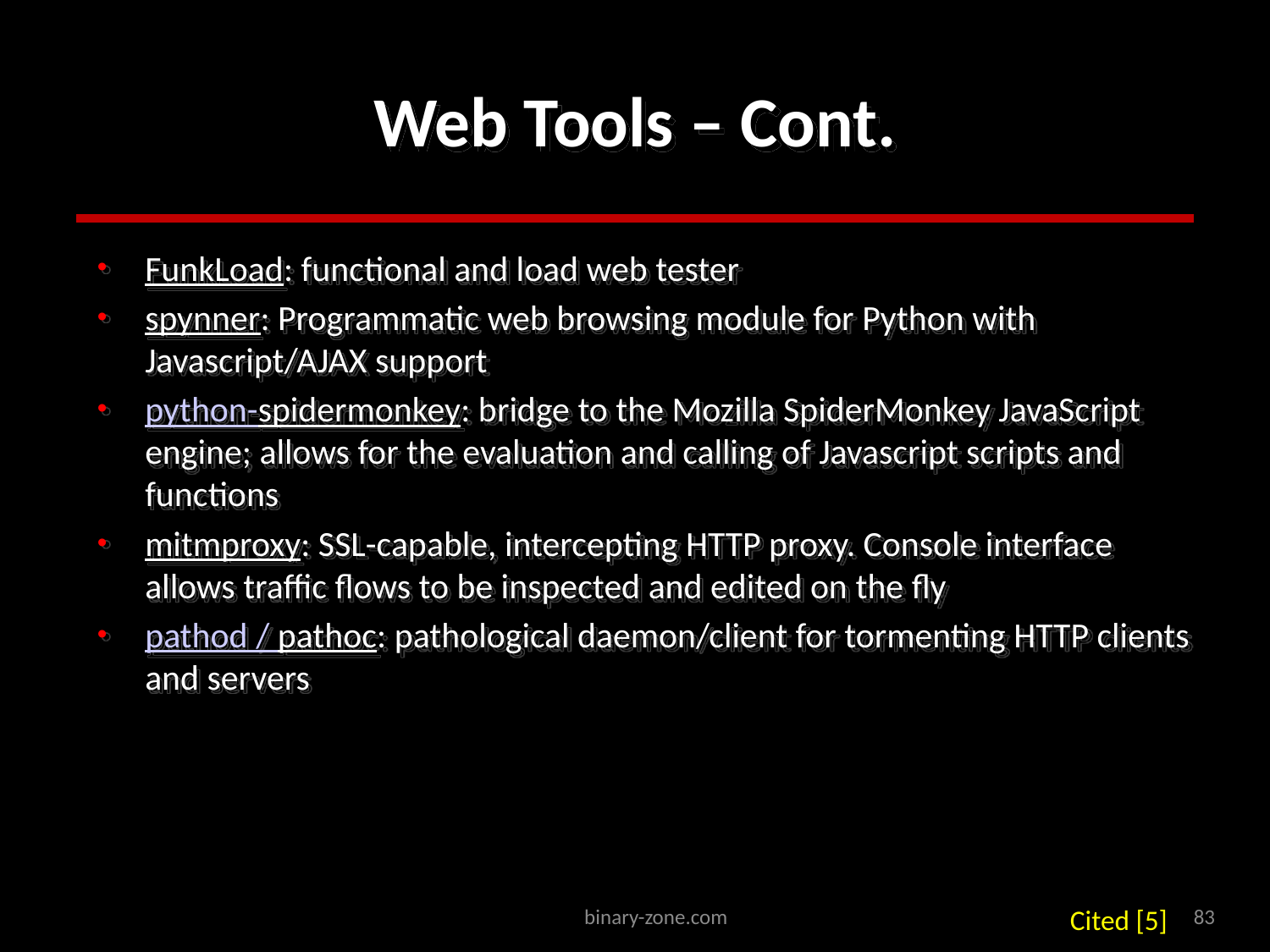

# Web Tools – Cont.
FunkLoad: functional and load web tester
spynner: Programmatic web browsing module for Python with Javascript/AJAX support
python-spidermonkey: bridge to the Mozilla SpiderMonkey JavaScript engine; allows for the evaluation and calling of Javascript scripts and functions
mitmproxy: SSL-capable, intercepting HTTP proxy. Console interface allows traffic flows to be inspected and edited on the fly
pathod / pathoc: pathological daemon/client for tormenting HTTP clients and servers
Cited [5]